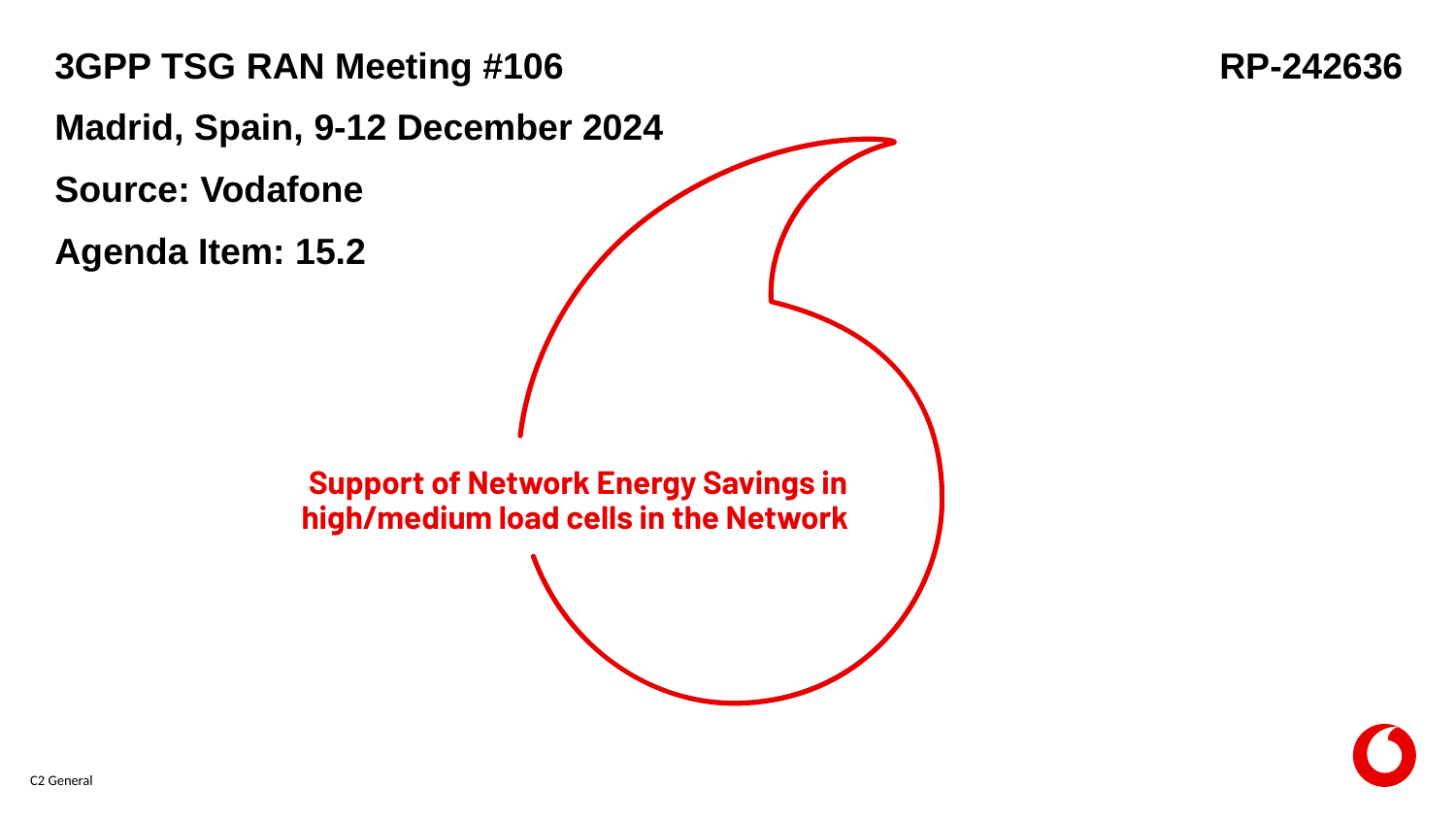

3GPP TSG RAN Meeting #106					RP-242636
Madrid, Spain, 9-12 December 2024
Source: Vodafone
Agenda Item: 15.2

# Support of Network Energy Savings in high/medium load cells in the Network ​